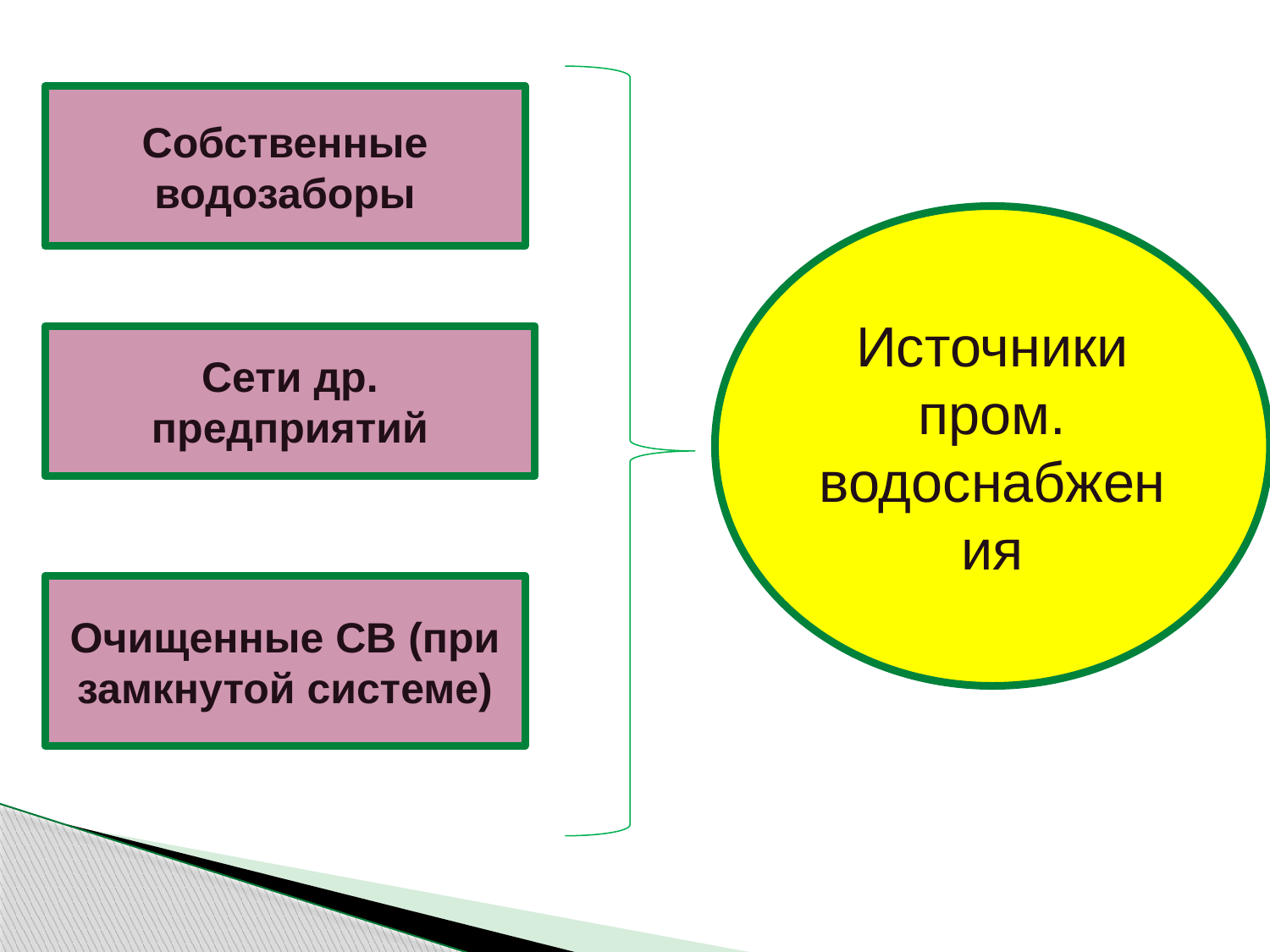

Собственные водозаборы
Источники пром. водоснабжения
Сети др. предприятий
Очищенные СВ (при замкнутой системе)